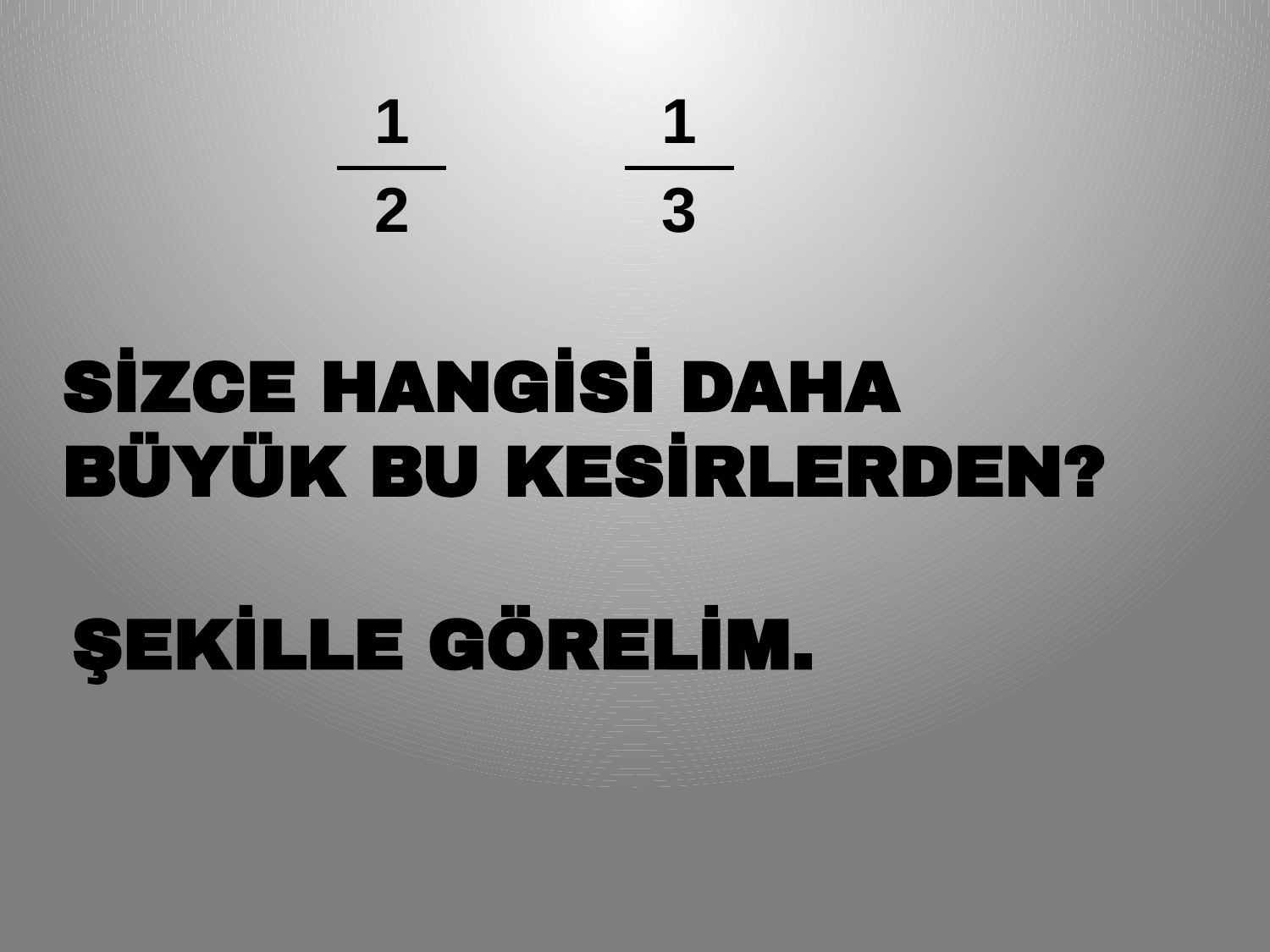

| 1 |
| --- |
| 2 |
| 1 |
| --- |
| 3 |

SİZCE HANGİSİ DAHA
BÜYÜK BU KESİRLERDEN?

ŞEKİLLE GÖRELİM.